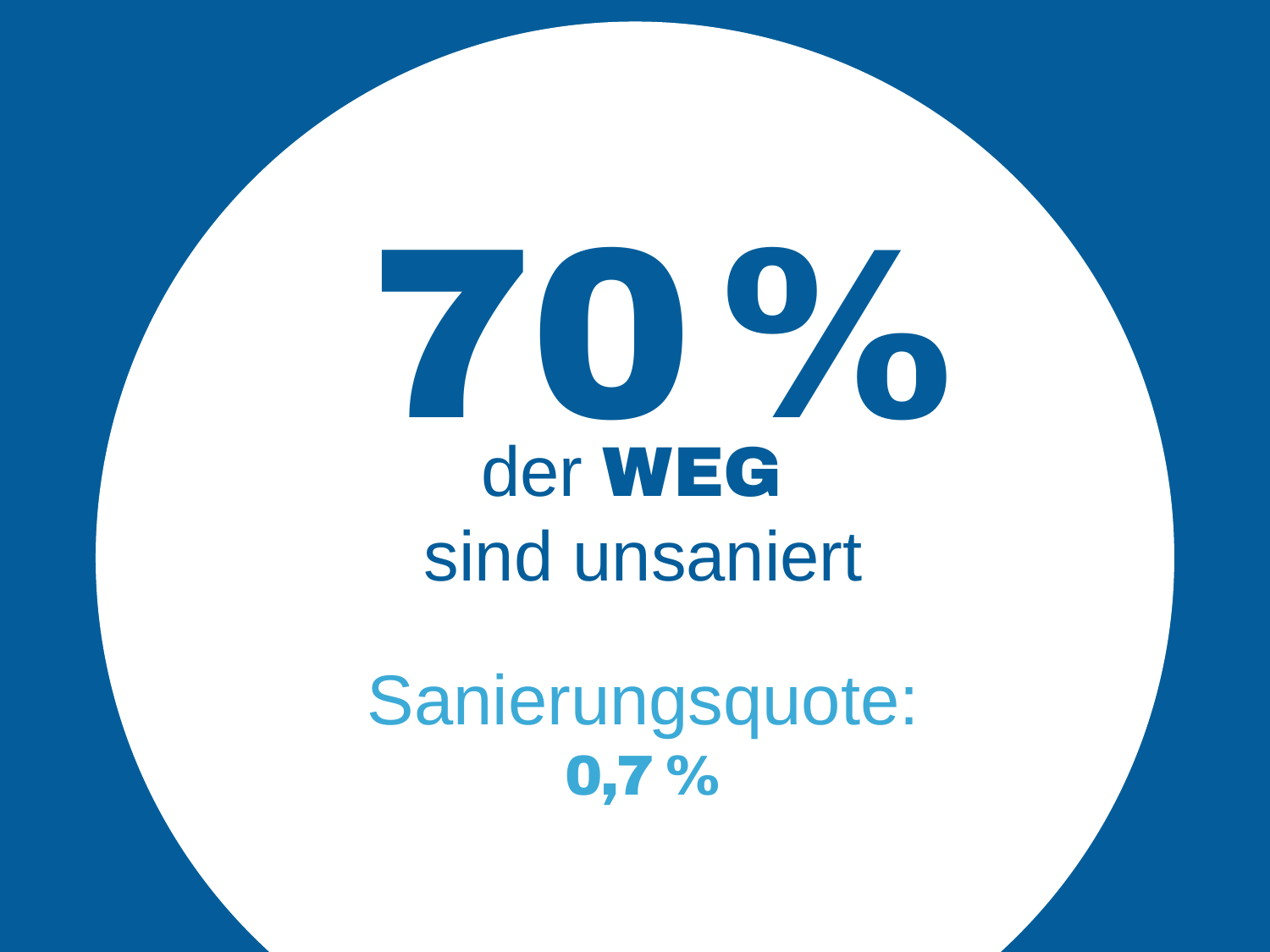

Ergebnis
70 %
der WEG
sind unsaniert
Sanierungsquote:
0,7 %